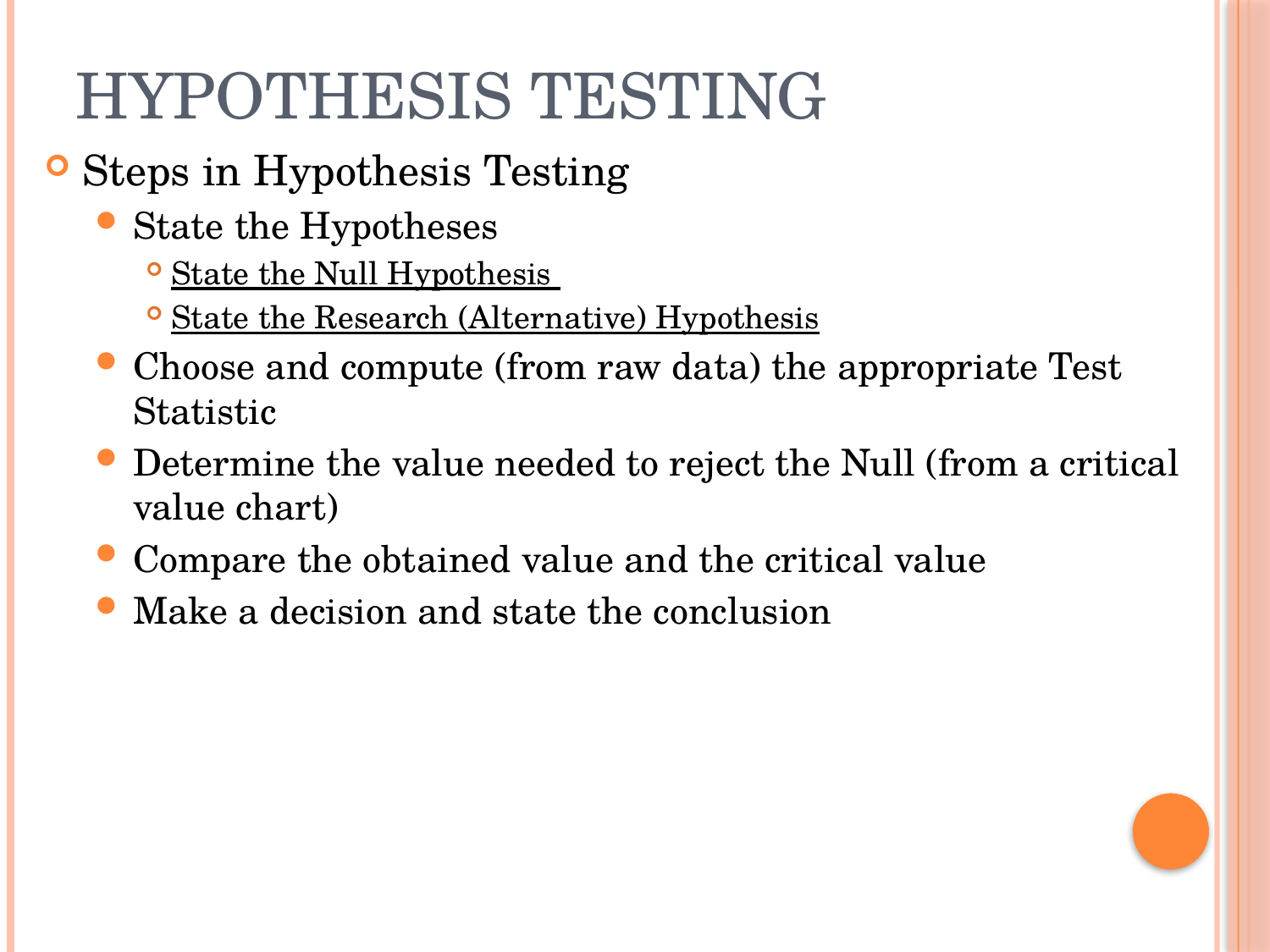

# Hypothesis Testing
Steps in Hypothesis Testing
State the Hypotheses
State the Null Hypothesis
State the Research (Alternative) Hypothesis
Choose and compute (from raw data) the appropriate Test Statistic
Determine the value needed to reject the Null (from a critical value chart)
Compare the obtained value and the critical value
Make a decision and state the conclusion